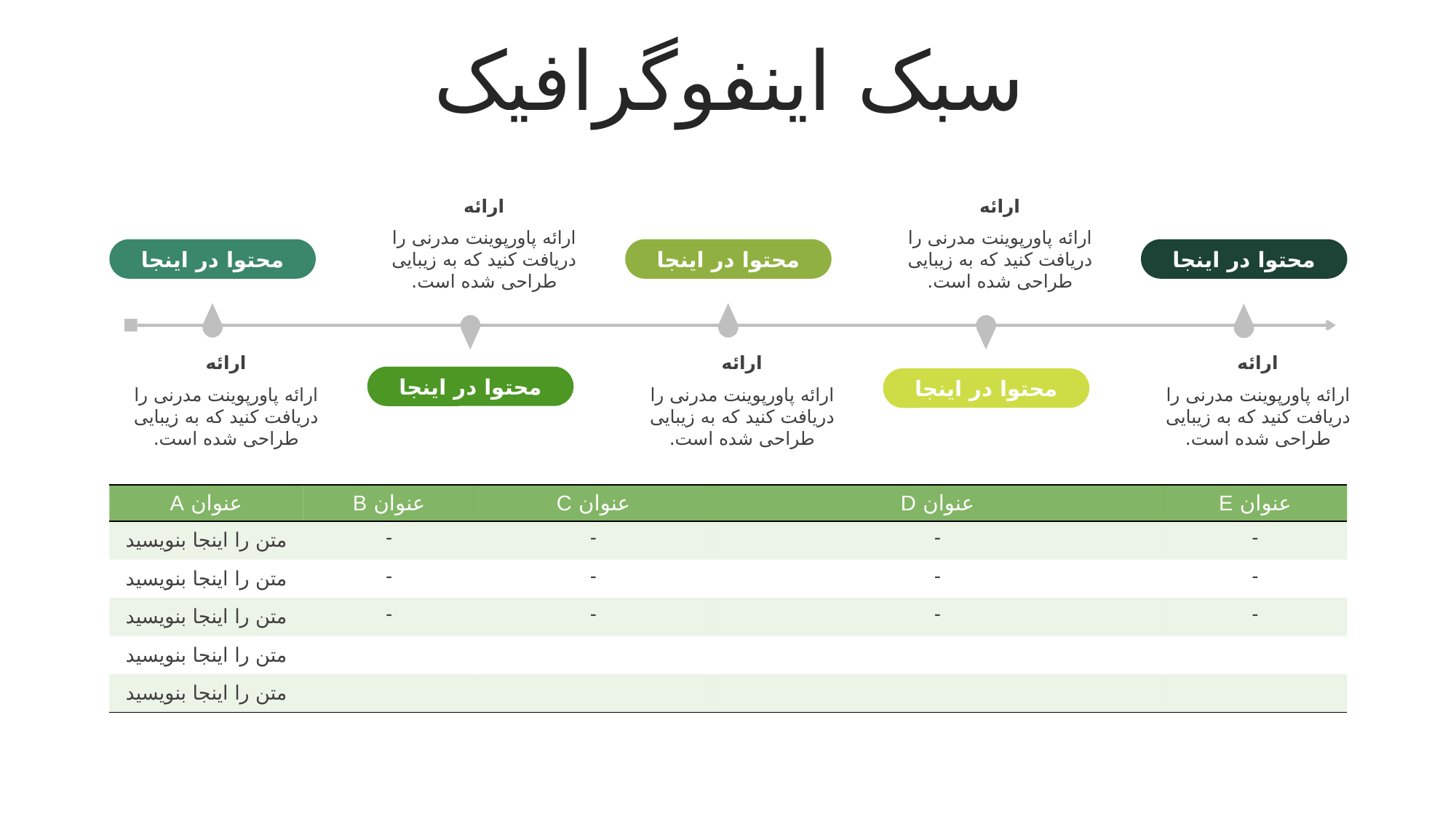

سبک اینفوگرافیک
ارائه
ارائه پاورپوینت مدرنی را دریافت کنید که به زیبایی طراحی شده است.
ارائه
ارائه پاورپوینت مدرنی را دریافت کنید که به زیبایی طراحی شده است.
محتوا در اینجا
محتوا در اینجا
محتوا در اینجا

ارائه
ارائه پاورپوینت مدرنی را دریافت کنید که به زیبایی طراحی شده است.
ارائه
ارائه پاورپوینت مدرنی را دریافت کنید که به زیبایی طراحی شده است.
ارائه
ارائه پاورپوینت مدرنی را دریافت کنید که به زیبایی طراحی شده است.
محتوا در اینجا
محتوا در اینجا
| عنوان A | عنوان B | عنوان C | عنوان D | عنوان E |
| --- | --- | --- | --- | --- |
| متن را اینجا بنویسید | - | - | - | - |
| متن را اینجا بنویسید | - | - | - | - |
| متن را اینجا بنویسید | - | - | - | - |
| متن را اینجا بنویسید |  |  |  |  |
| متن را اینجا بنویسید |  |  |  |  |